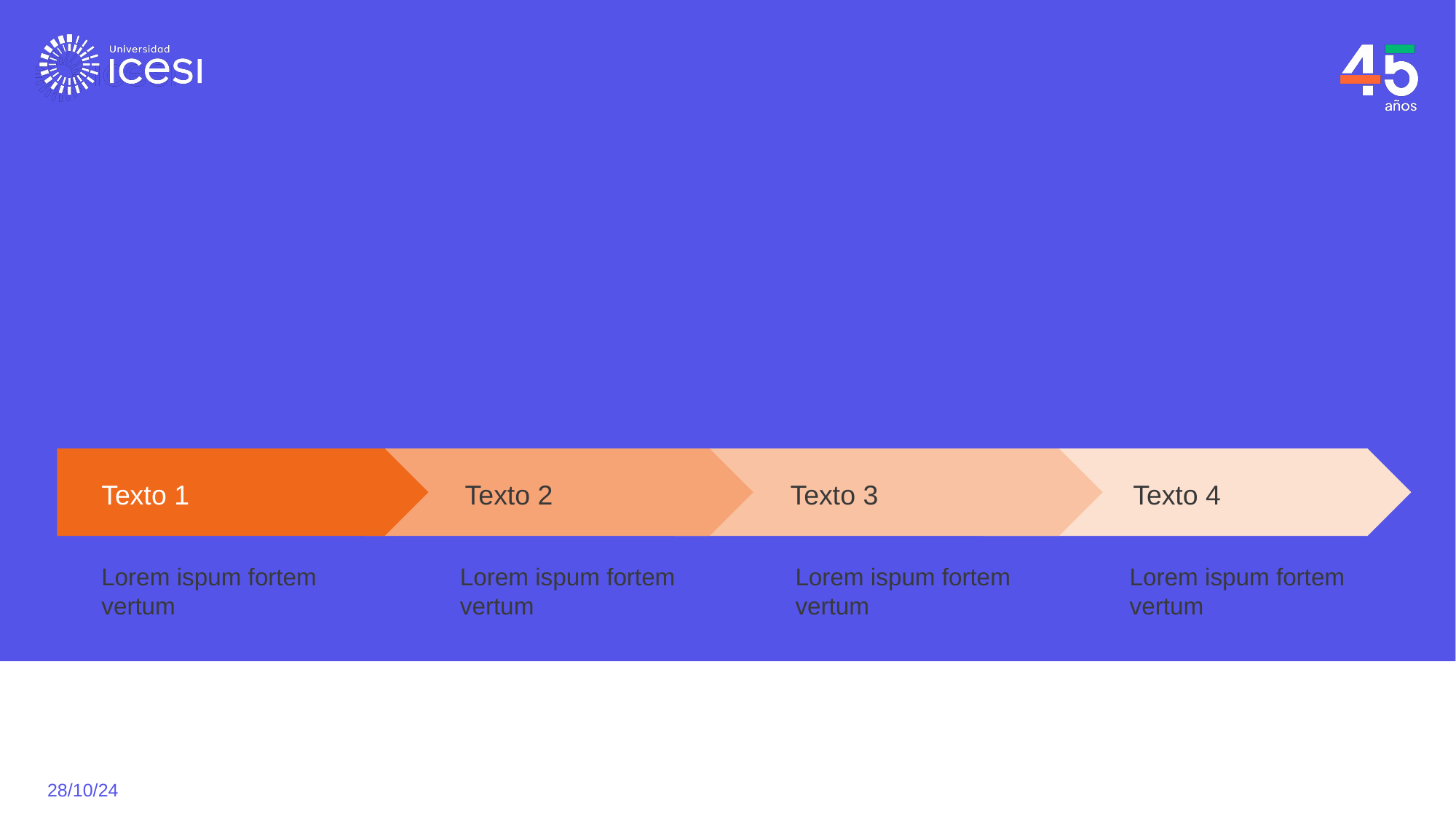

#

Texto 1
Texto 2
Texto 3
Texto 4
Lorem ispum fortem vertum
Lorem ispum fortem vertum
Lorem ispum fortem vertum
Lorem ispum fortem vertum
28/10/24